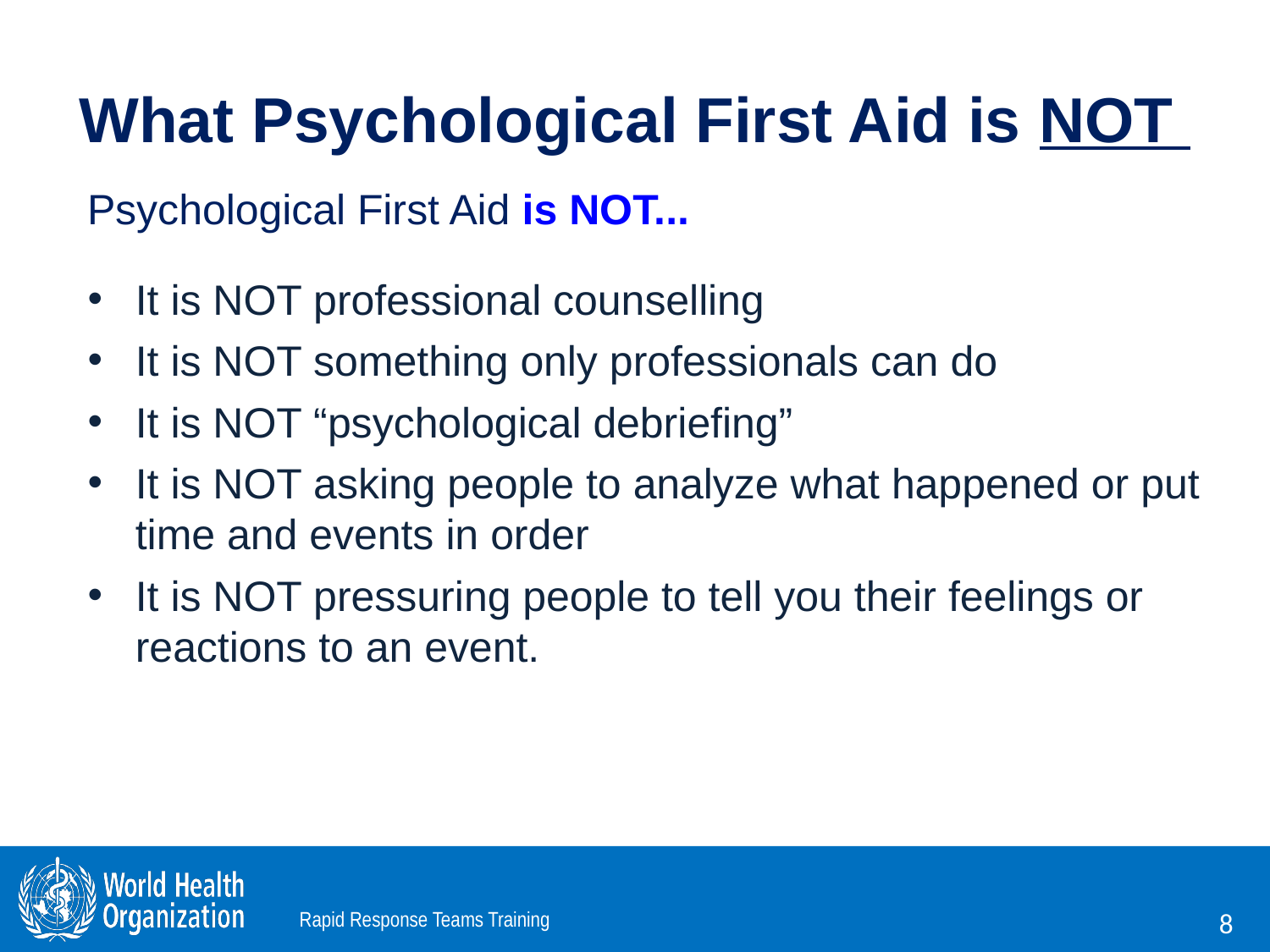

What Psychological First Aid is NOT
Psychological First Aid is NOT...
It is NOT professional counselling
It is NOT something only professionals can do
It is NOT “psychological debriefing”
It is NOT asking people to analyze what happened or put time and events in order
It is NOT pressuring people to tell you their feelings or reactions to an event.